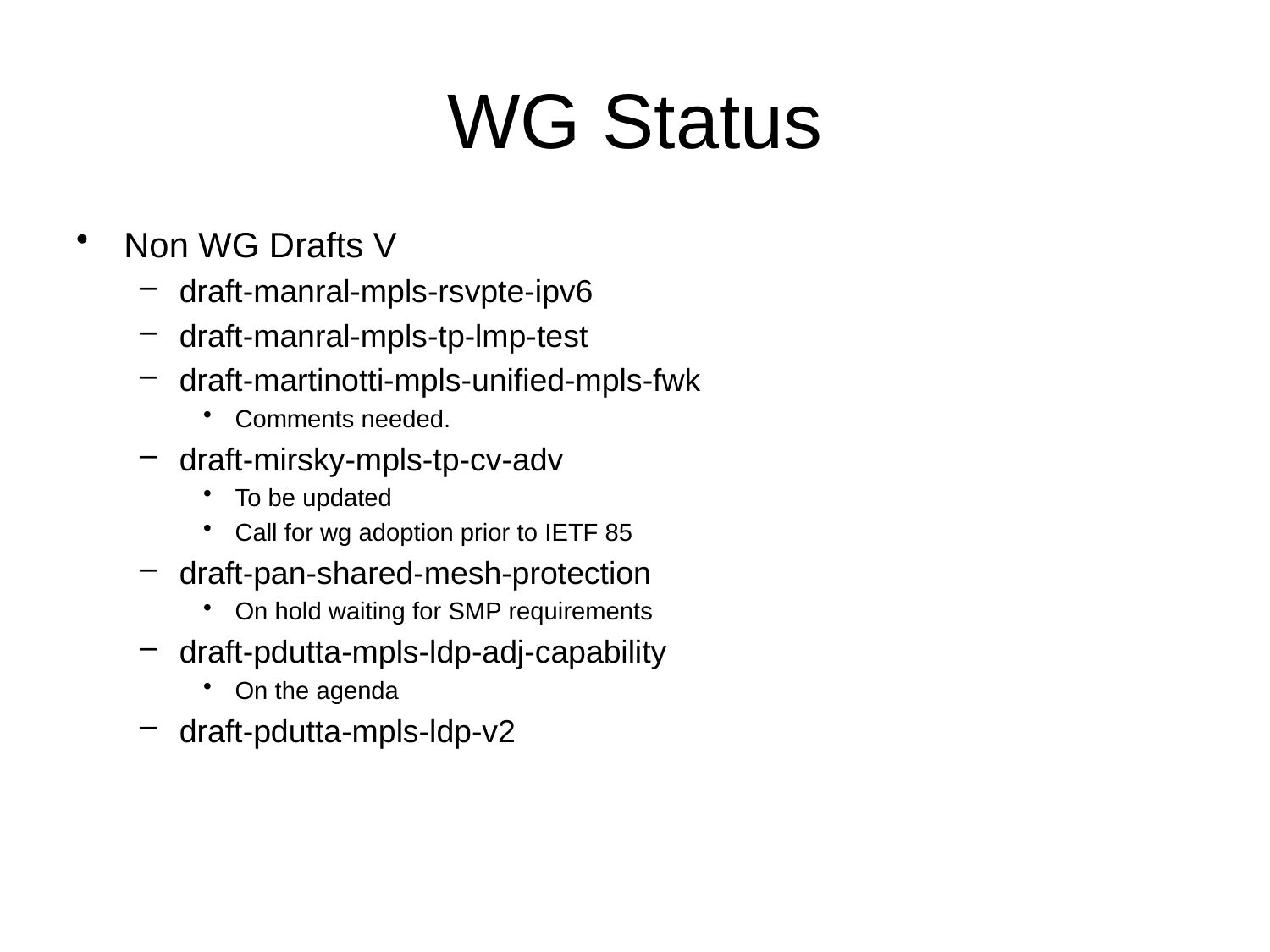

WG Status
Non WG Drafts V
draft-manral-mpls-rsvpte-ipv6
draft-manral-mpls-tp-lmp-test
draft-martinotti-mpls-unified-mpls-fwk
Comments needed.
draft-mirsky-mpls-tp-cv-adv
To be updated
Call for wg adoption prior to IETF 85
draft-pan-shared-mesh-protection
On hold waiting for SMP requirements
draft-pdutta-mpls-ldp-adj-capability
On the agenda
draft-pdutta-mpls-ldp-v2